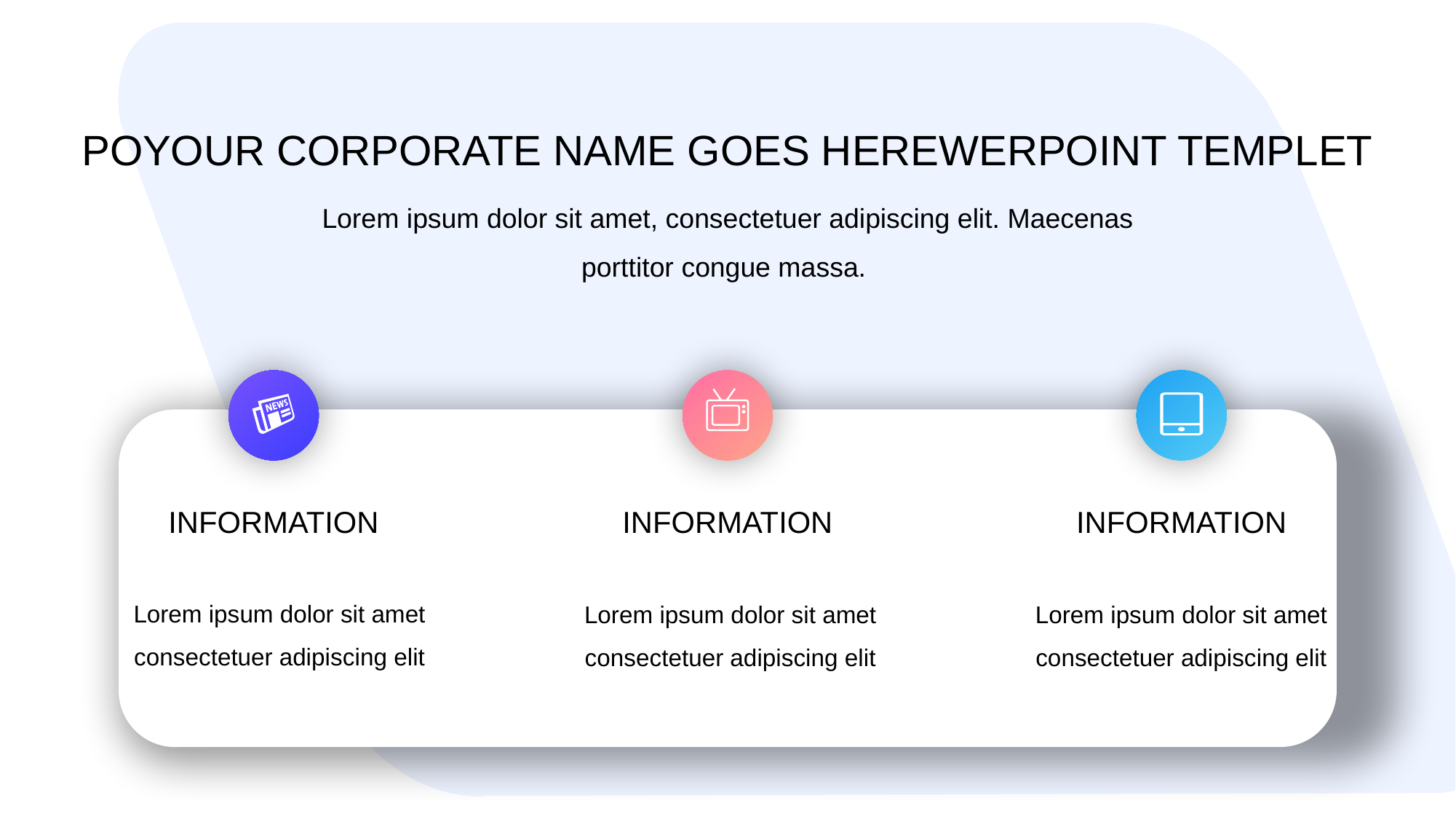

POYOUR CORPORATE NAME GOES HEREWERPOINT TEMPLET
Lorem ipsum dolor sit amet, consectetuer adipiscing elit. Maecenas porttitor congue massa.

INFORMATION
INFORMATION
INFORMATION
Lorem ipsum dolor sit amet consectetuer adipiscing elit
Lorem ipsum dolor sit amet consectetuer adipiscing elit
Lorem ipsum dolor sit amet consectetuer adipiscing elit